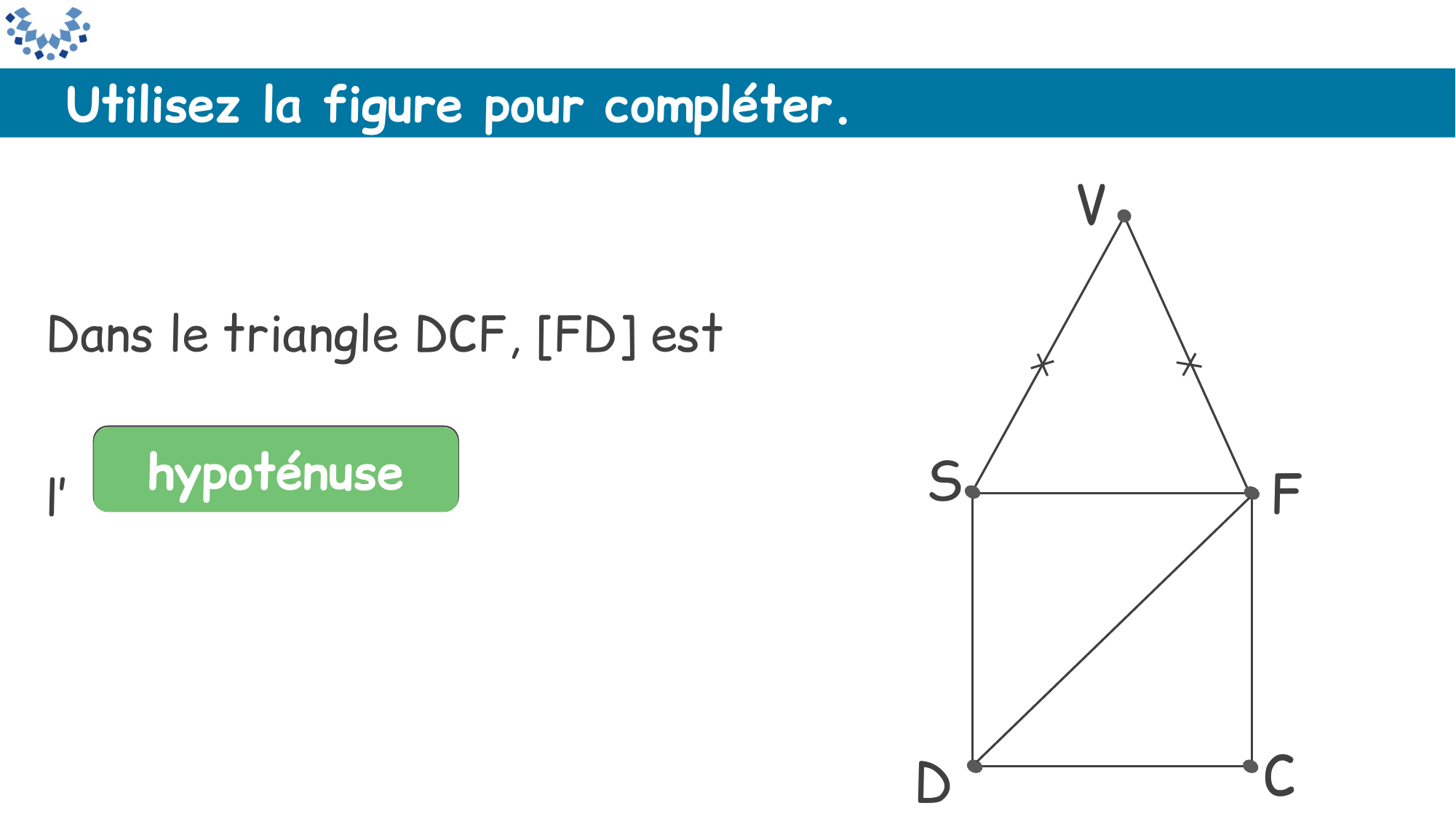

Utilisez la figure pour compléter.
V

S
F
C
D
Dans le triangle DCF, [FD] est
l’
______
hypoténuse